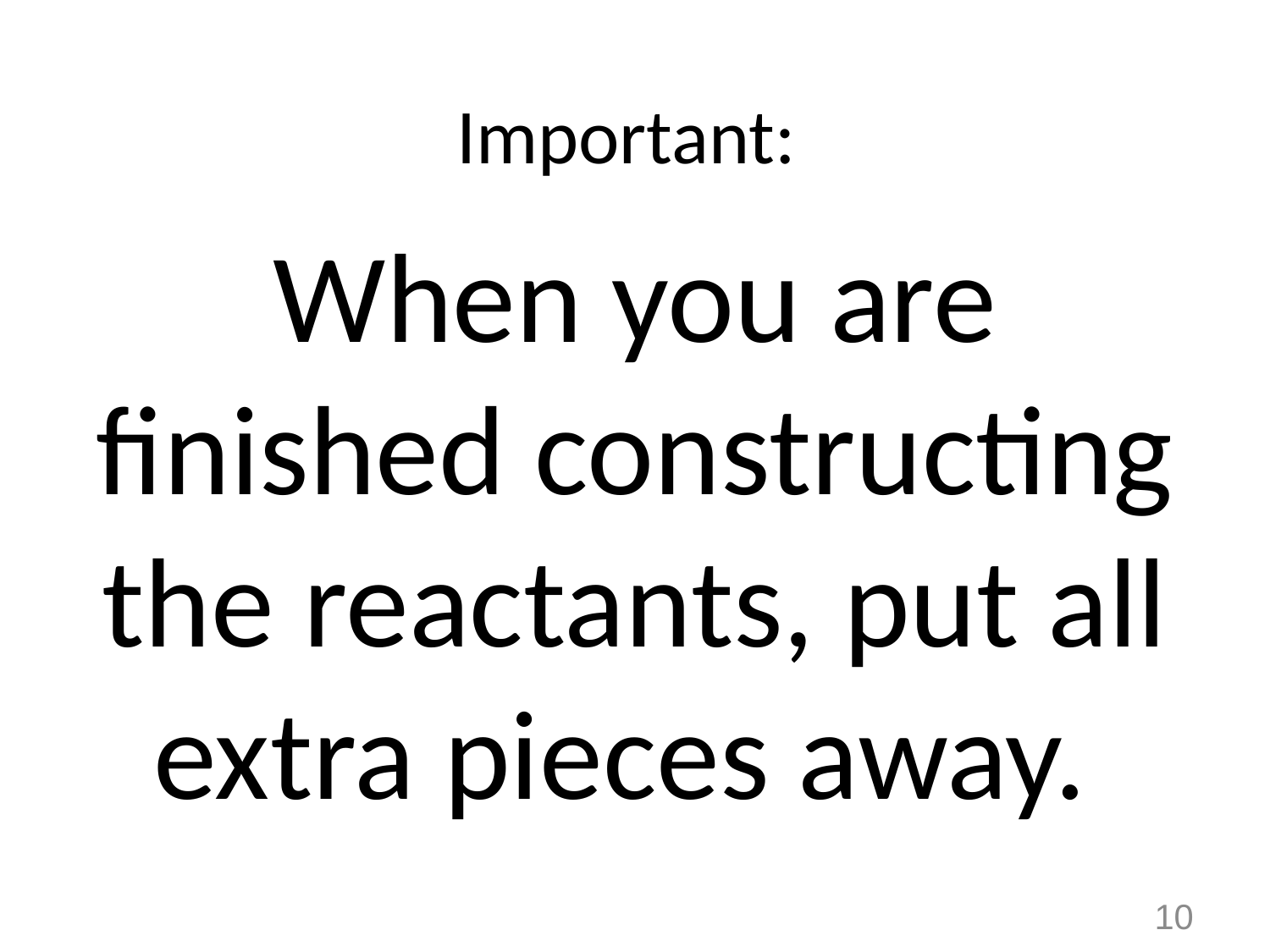

# Important:
When you are finished constructing the reactants, put all extra pieces away.
10